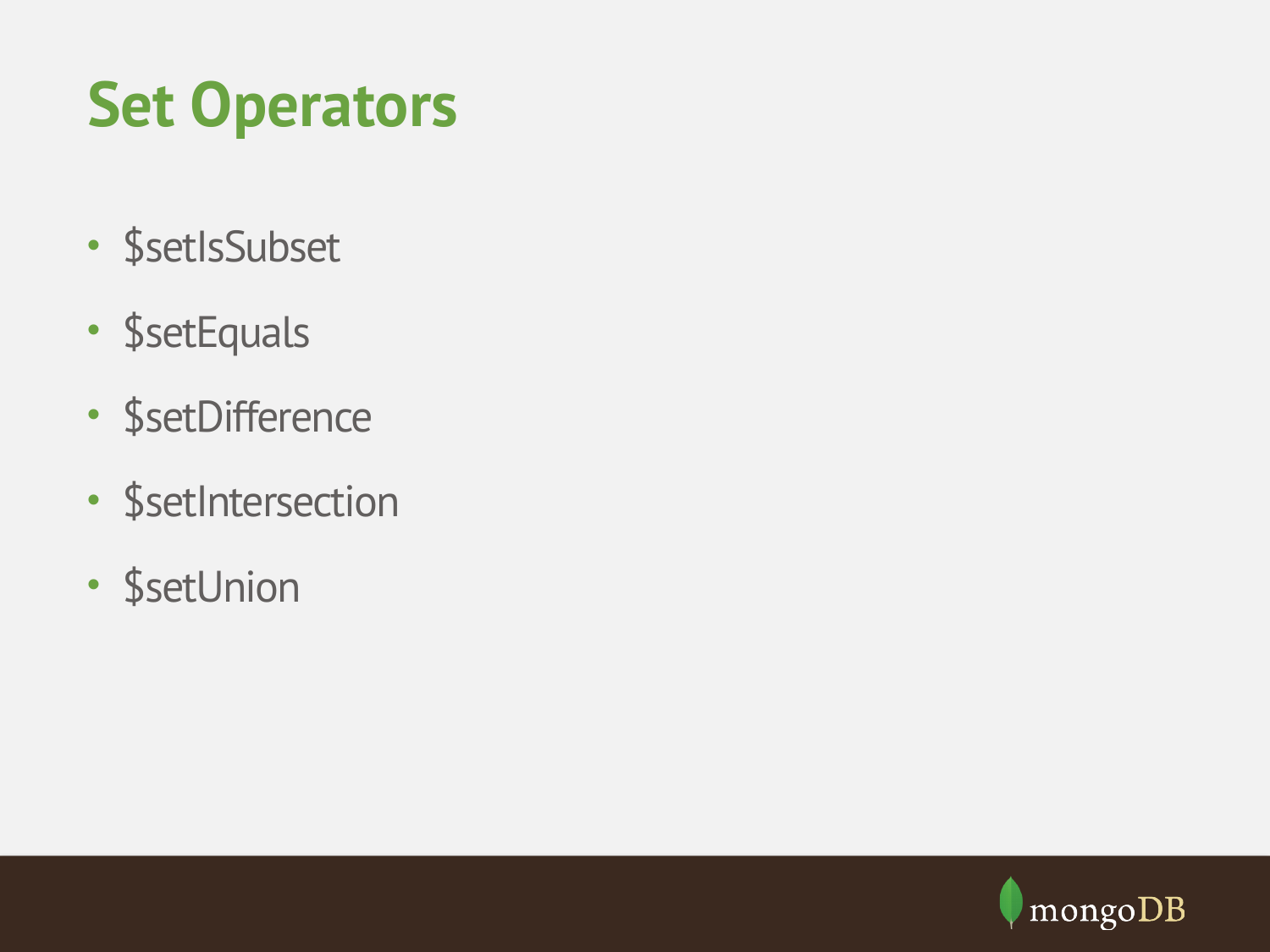

# Set Operators
$setIsSubset
$setEquals
$setDifference
$setIntersection
$setUnion